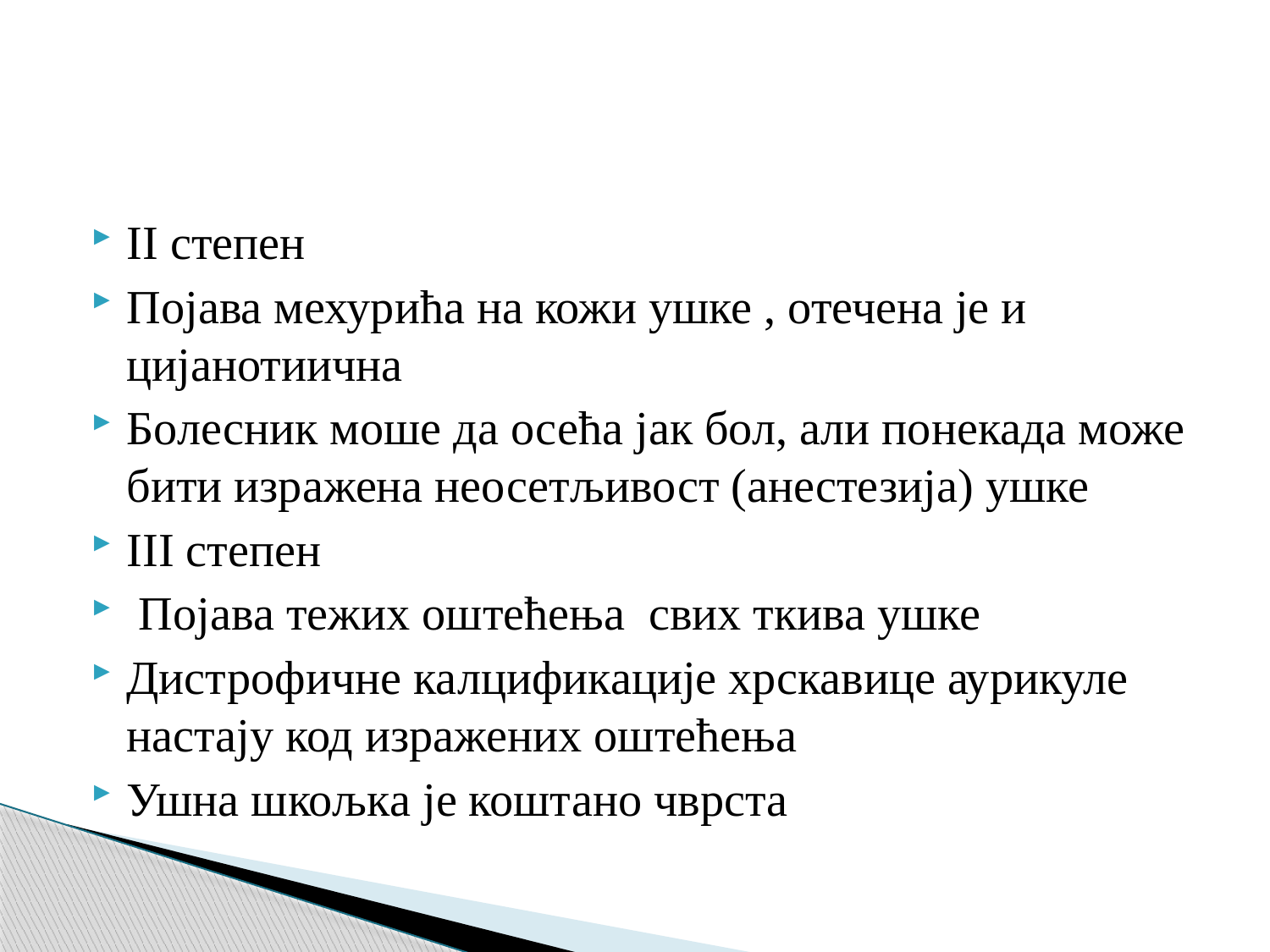

#
II степен
Појава мехурића на кожи ушке , отечена је и цијанотиична
Болесник моше да осећа јак бол, али понекада може бити изражена неосетљивост (анестезија) ушке
III степен
 Појава тежих оштећења  свих ткива ушке
Дистрофичне калцификације хрскавице аурикуле настају код изражених оштећења
Ушна шкољка је коштано чврста